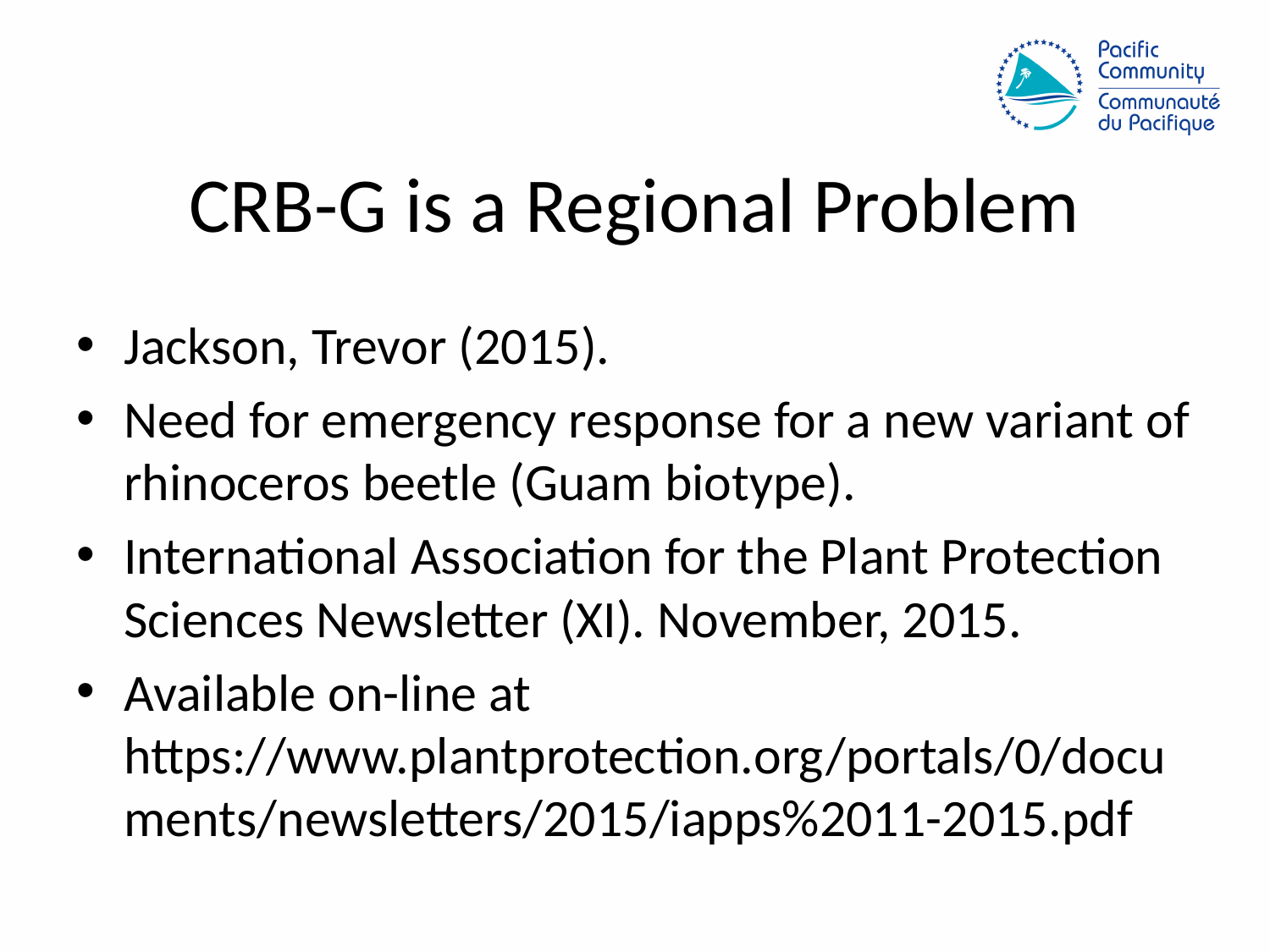

# CRB-G is a Regional Problem
Jackson, Trevor (2015).
Need for emergency response for a new variant of rhinoceros beetle (Guam biotype).
International Association for the Plant Protection Sciences Newsletter (XI). November, 2015.
Available on-line at https://www.plantprotection.org/portals/0/documents/newsletters/2015/iapps%2011-2015.pdf